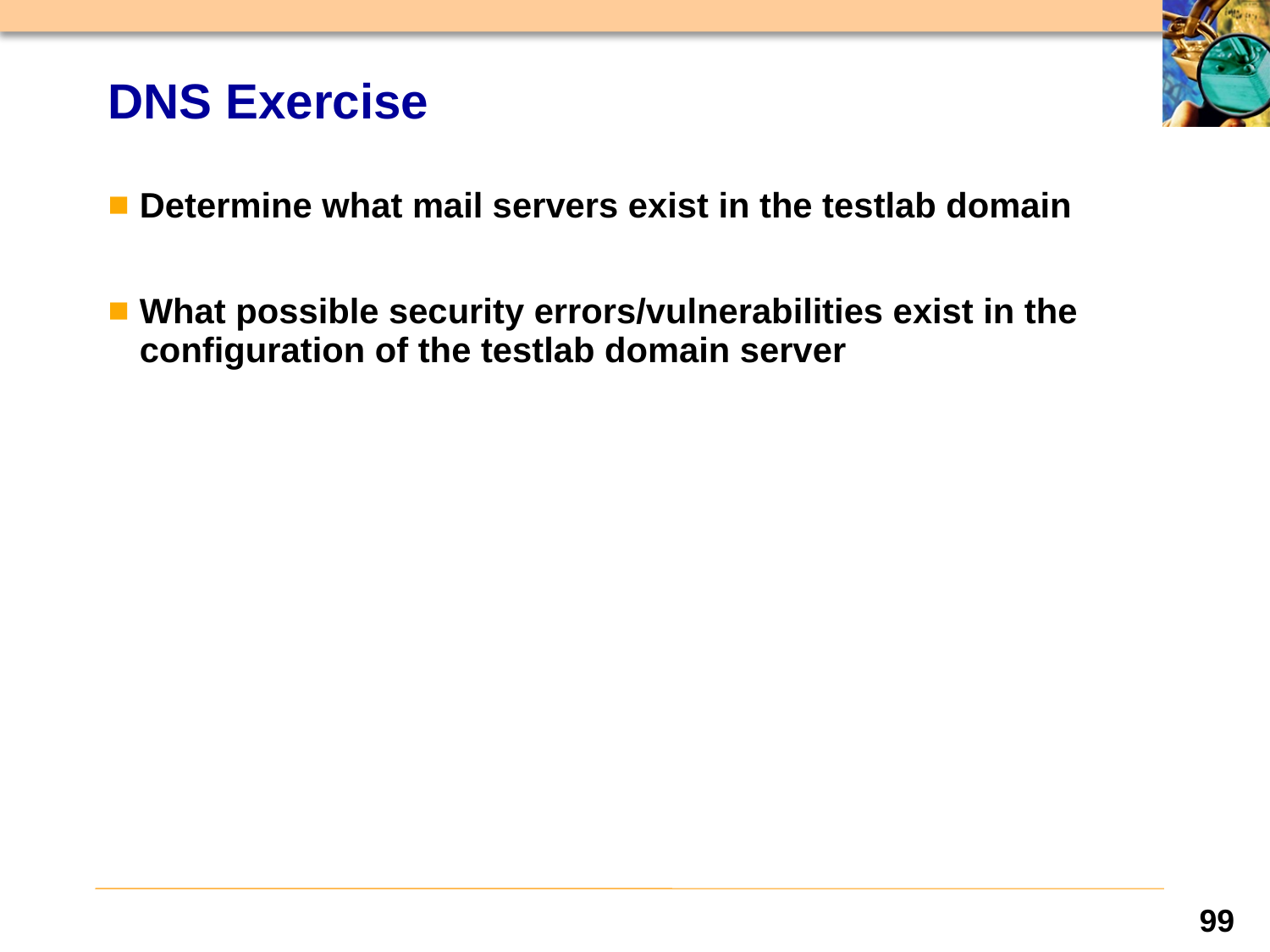

# DNS Exercise
Determine what mail servers exist in the testlab domain

What possible security errors/vulnerabilities exist in the configuration of the testlab domain server